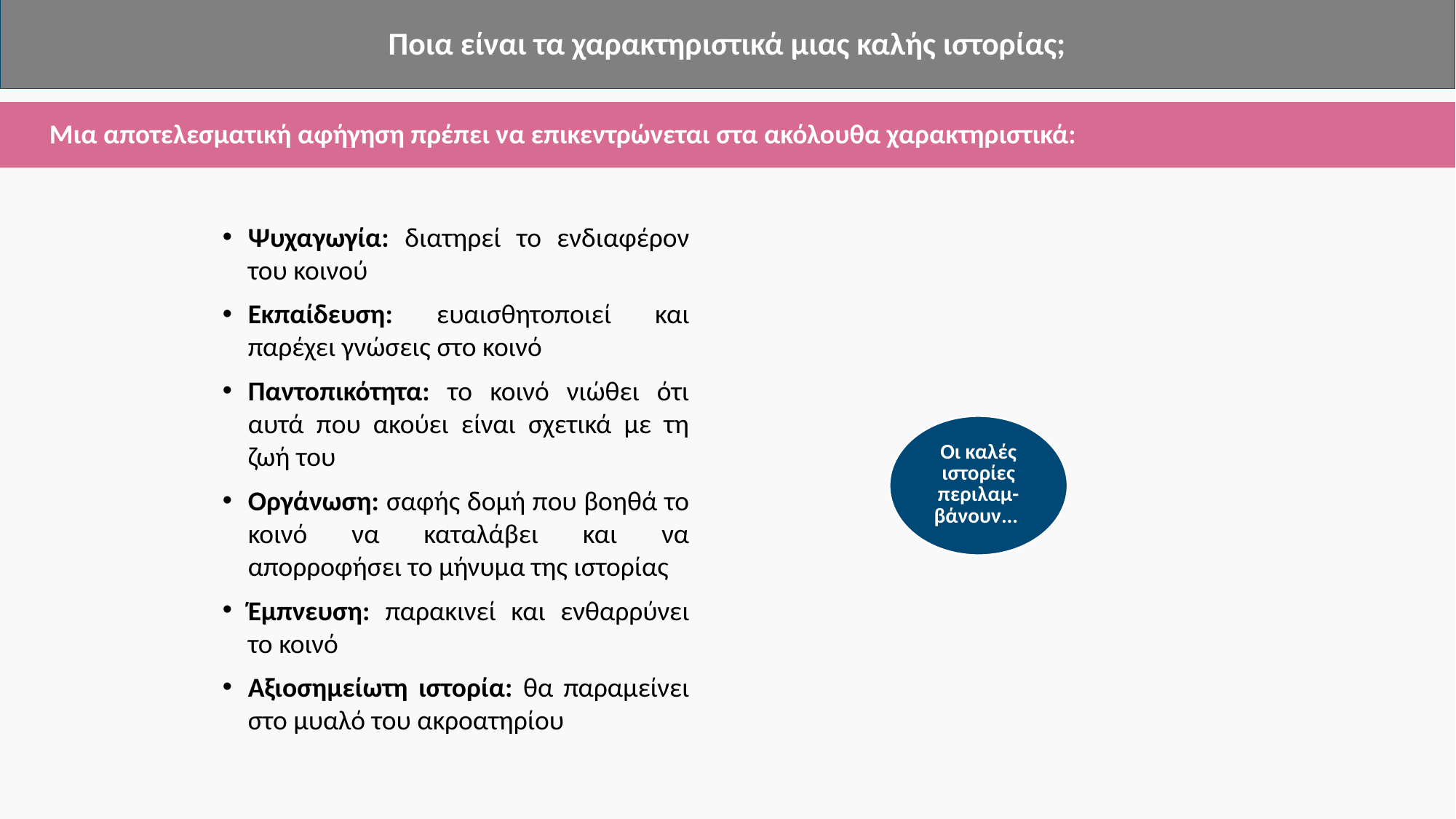

# Ποια είναι τα χαρακτηριστικά μιας καλής ιστορίας;
Μια αποτελεσματική αφήγηση πρέπει να επικεντρώνεται στα ακόλουθα χαρακτηριστικά:
Οι καλές ιστορίες περιλαμ-βάνουν...
Ψυχαγωγία
Εκπαίδευση
Παντοπικότητα
Οργάνωση
Έμπνευση
Ψυχαγωγία: διατηρεί το ενδιαφέρον του κοινού
Εκπαίδευση: ευαισθητοποιεί και παρέχει γνώσεις στο κοινό
Παντοπικότητα: το κοινό νιώθει ότι αυτά που ακούει είναι σχετικά με τη ζωή του
Οργάνωση: σαφής δομή που βοηθά το κοινό να καταλάβει και να απορροφήσει το μήνυμα της ιστορίας
Έμπνευση: παρακινεί και ενθαρρύνει το κοινό
Αξιοσημείωτη ιστορία: θα παραμείνει στο μυαλό του ακροατηρίου